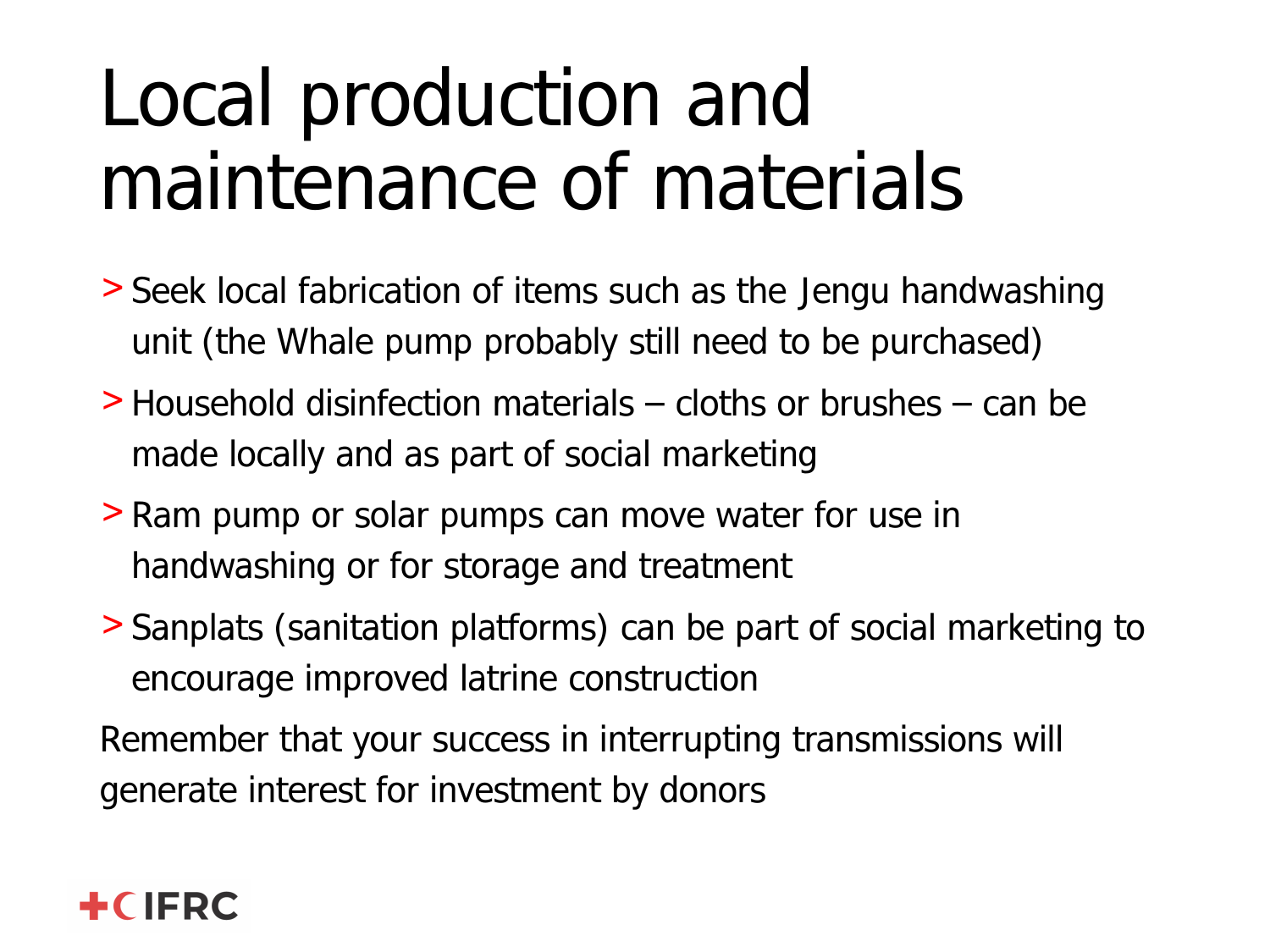

# Local production and maintenance of materials
Seek local fabrication of items such as the Jengu handwashing unit (the Whale pump probably still need to be purchased)
Household disinfection materials – cloths or brushes – can be made locally and as part of social marketing
Ram pump or solar pumps can move water for use in handwashing or for storage and treatment
Sanplats (sanitation platforms) can be part of social marketing to encourage improved latrine construction
Remember that your success in interrupting transmissions will generate interest for investment by donors